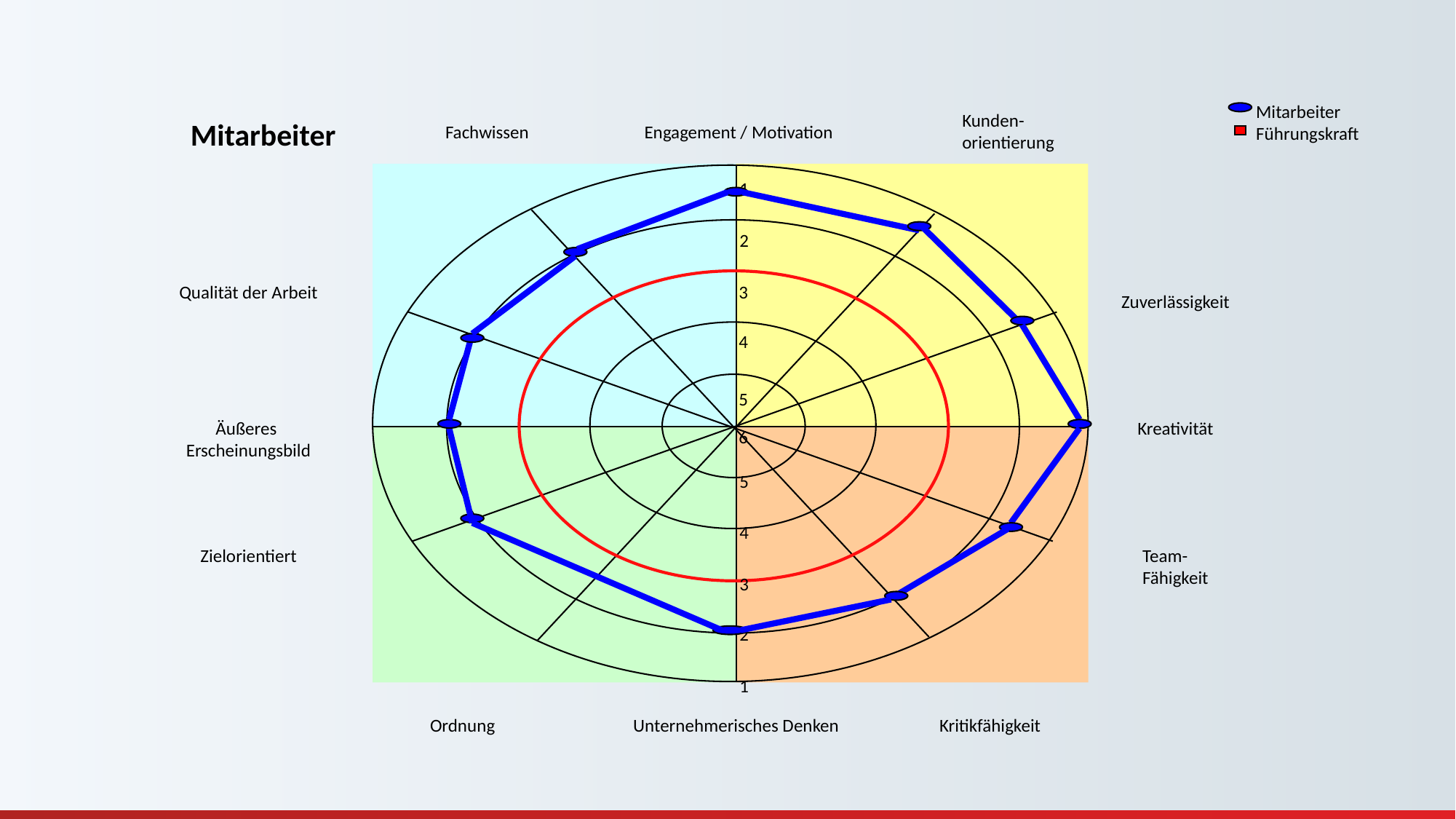

Mitarbeiter
Führungskraft
Kunden-
orientierung

Mitarbeiter
Fachwissen
Engagement / Motivation

1

2

Qualität der Arbeit
3
Zuverlässigkeit

4

5
Äußeres
Erscheinungsbild
Kreativität
6

5
4

Zielorientiert
Team-
Fähigkeit
3

2

1
Ordnung
Unternehmerisches Denken
Kritikfähigkeit